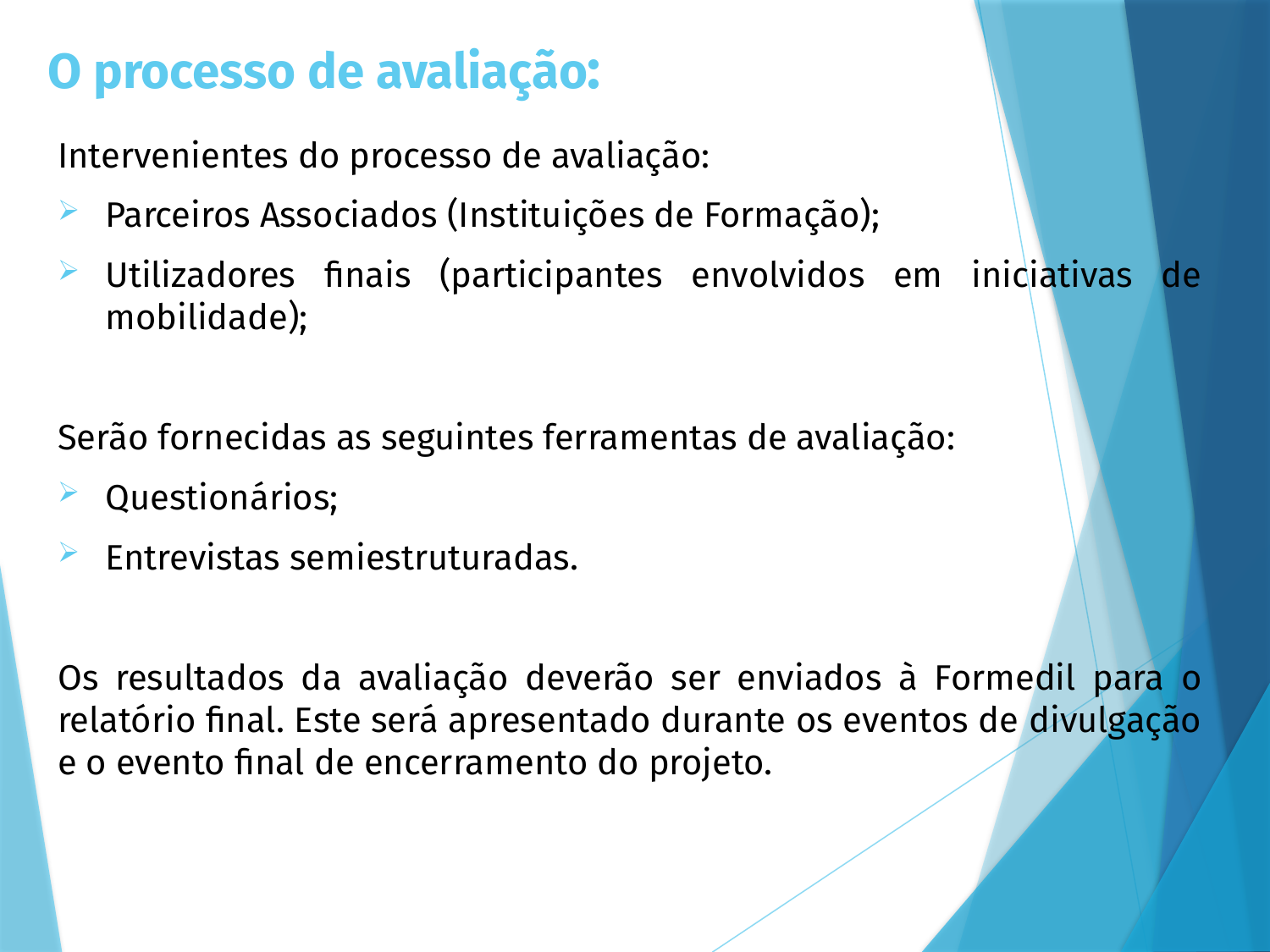

O processo de avaliação:
Intervenientes do processo de avaliação:
Parceiros Associados (Instituições de Formação);
Utilizadores finais (participantes envolvidos em iniciativas de mobilidade);

Serão fornecidas as seguintes ferramentas de avaliação:
Questionários;
Entrevistas semiestruturadas.

Os resultados da avaliação deverão ser enviados à Formedil para o relatório final. Este será apresentado durante os eventos de divulgação e o evento final de encerramento do projeto.